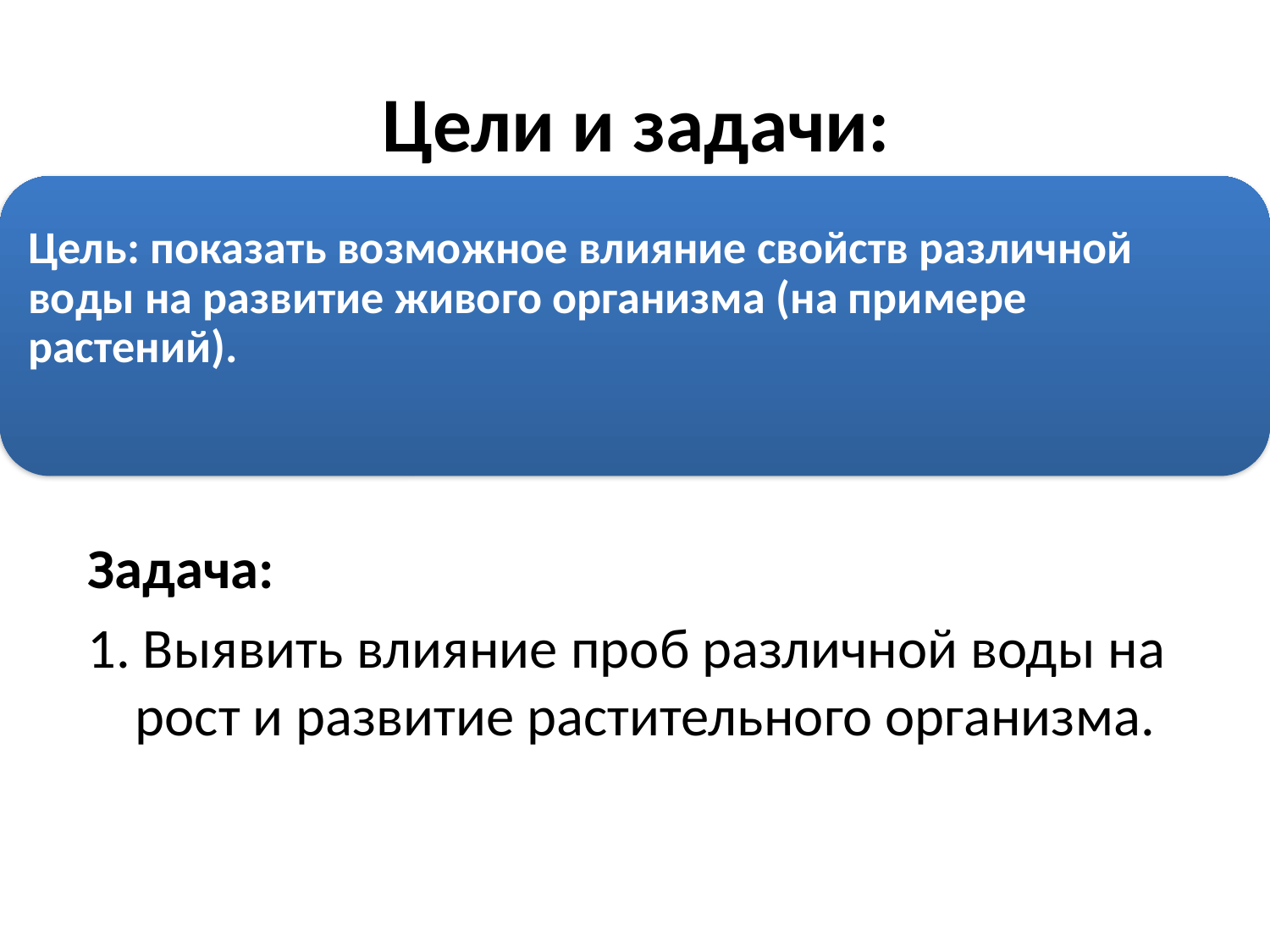

# Цели и задачи:
Цель: показать возможное влияние свойств различной воды на развитие живого организма (на примере растений).
Задача:
1. Выявить влияние проб различной воды на рост и развитие растительного организма.